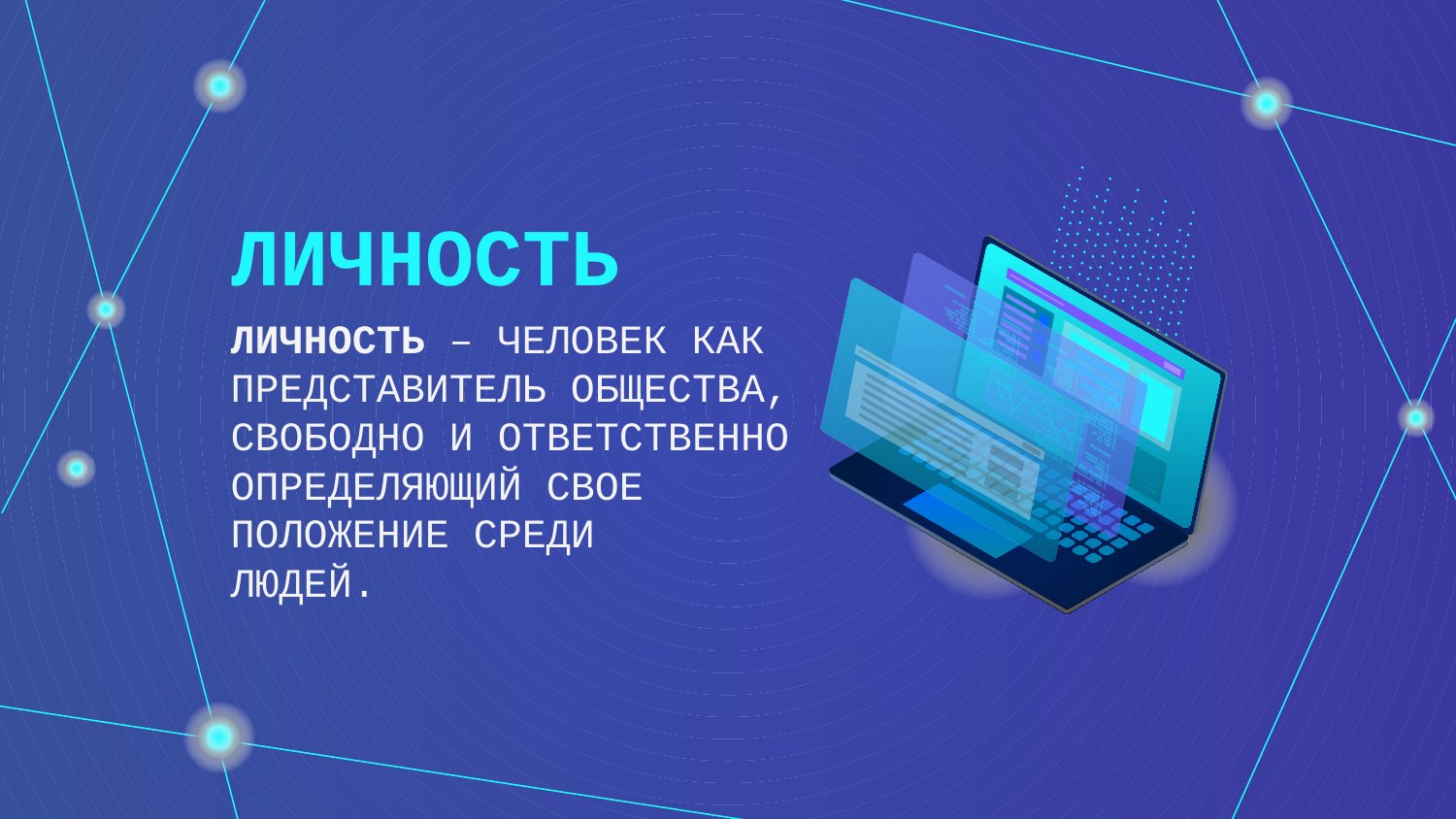

# ЛИЧНОСТЬ
ЛИЧНОСТЬ – ЧЕЛОВЕК КАК ПРЕДСТАВИТЕЛЬ ОБЩЕСТВА, СВОБОДНО И ОТВЕТСТВЕННО ОПРЕДЕЛЯЮЩИЙ СВОЕ ПОЛОЖЕНИЕ СРЕДИ
ЛЮДЕЙ.